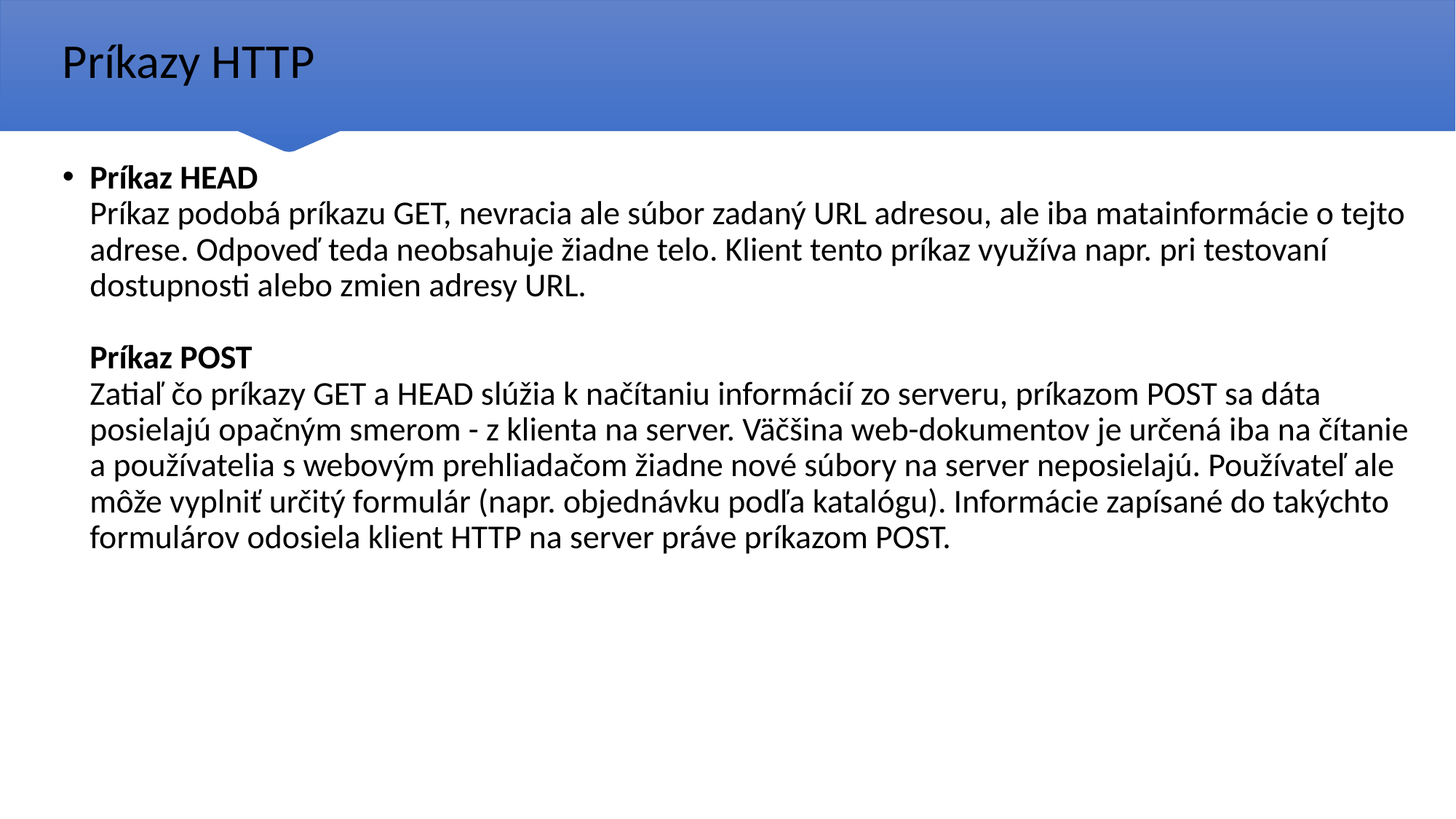

# Príkazy HTTP
Príkaz HEAD
Príkaz podobá príkazu GET, nevracia ale súbor zadaný URL adresou, ale iba matainformácie o tejto adrese. Odpoveď teda neobsahuje žiadne telo. Klient tento príkaz využíva napr. pri testovaní dostupnosti alebo zmien adresy URL.
Príkaz POST
Zatiaľ čo príkazy GET a HEAD slúžia k načítaniu informácií zo serveru, príkazom POST sa dáta posielajú opačným smerom - z klienta na server. Väčšina web-dokumentov je určená iba na čítanie a používatelia s webovým prehliadačom žiadne nové súbory na server neposielajú. Používateľ ale môže vyplniť určitý formulár (napr. objednávku podľa katalógu). Informácie zapísané do takýchto formulárov odosiela klient HTTP na server práve príkazom POST.